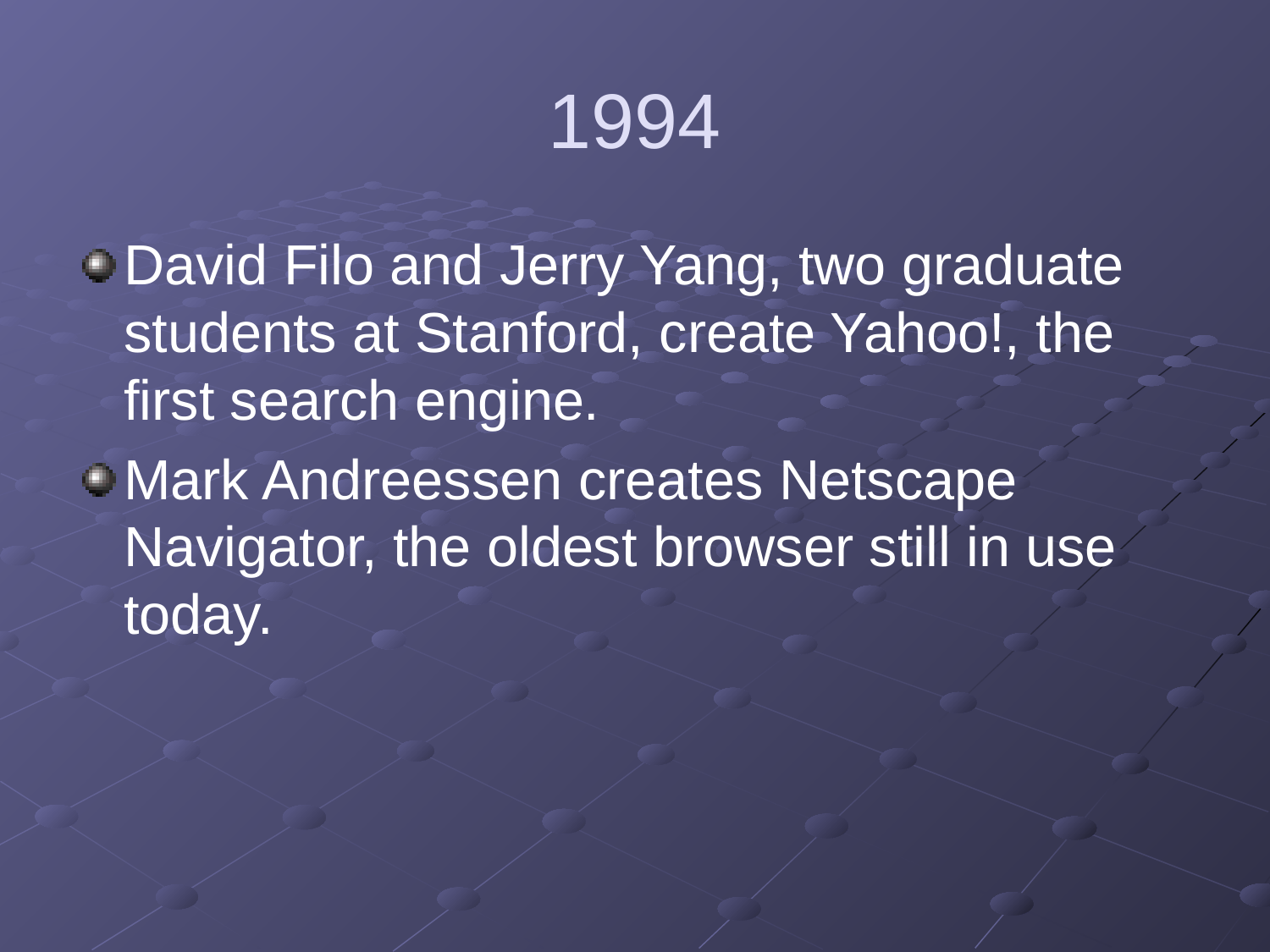

# 1994
David Filo and Jerry Yang, two graduate students at Stanford, create Yahoo!, the first search engine.
Mark Andreessen creates Netscape Navigator, the oldest browser still in use today.